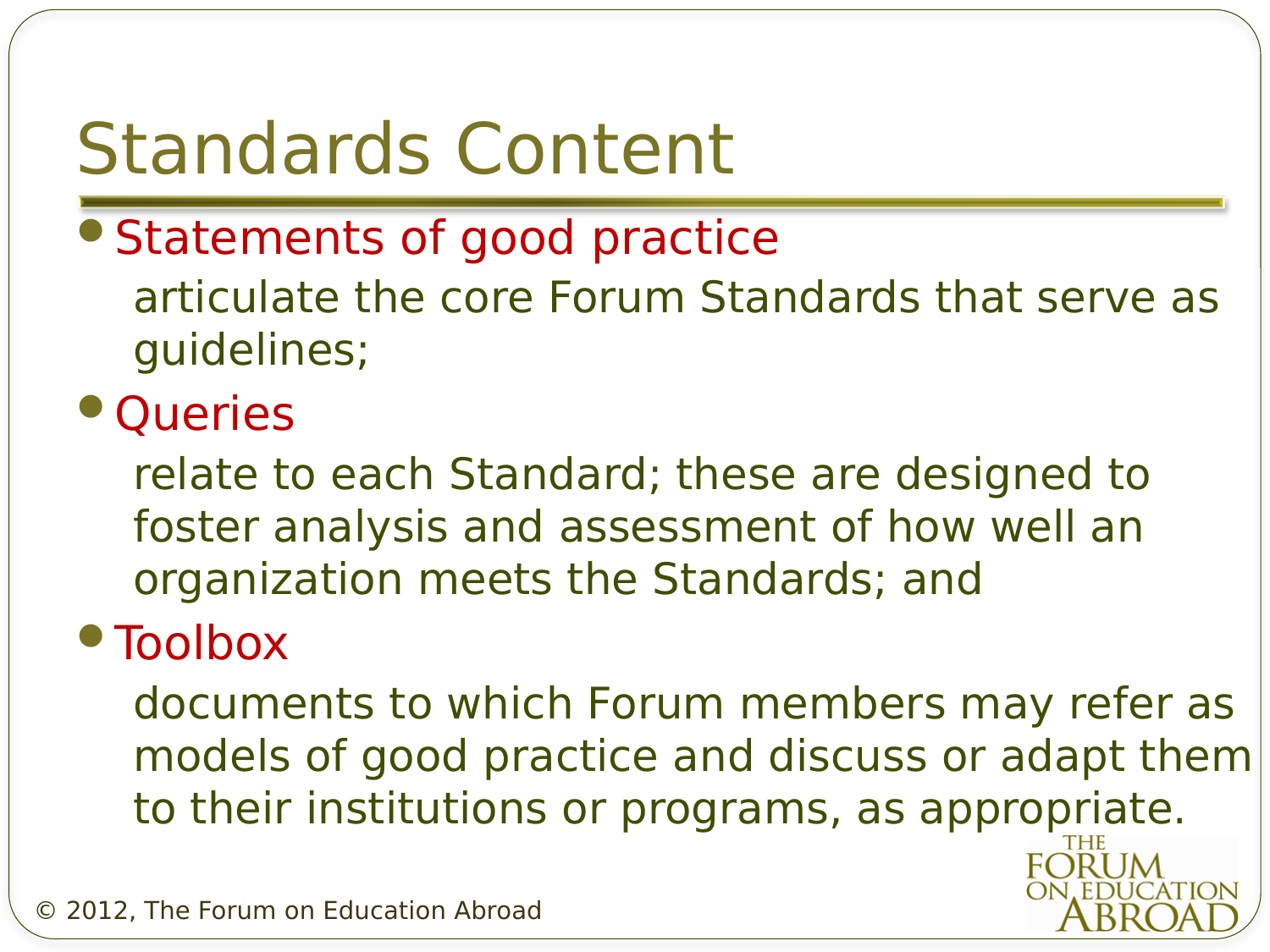

# Standards Content
Statements of good practice
articulate the core Forum Standards that serve as guidelines;
Queries
relate to each Standard; these are designed to foster analysis and assessment of how well an organization meets the Standards; and
Toolbox
documents to which Forum members may refer as models of good practice and discuss or adapt them to their institutions or programs, as appropriate.